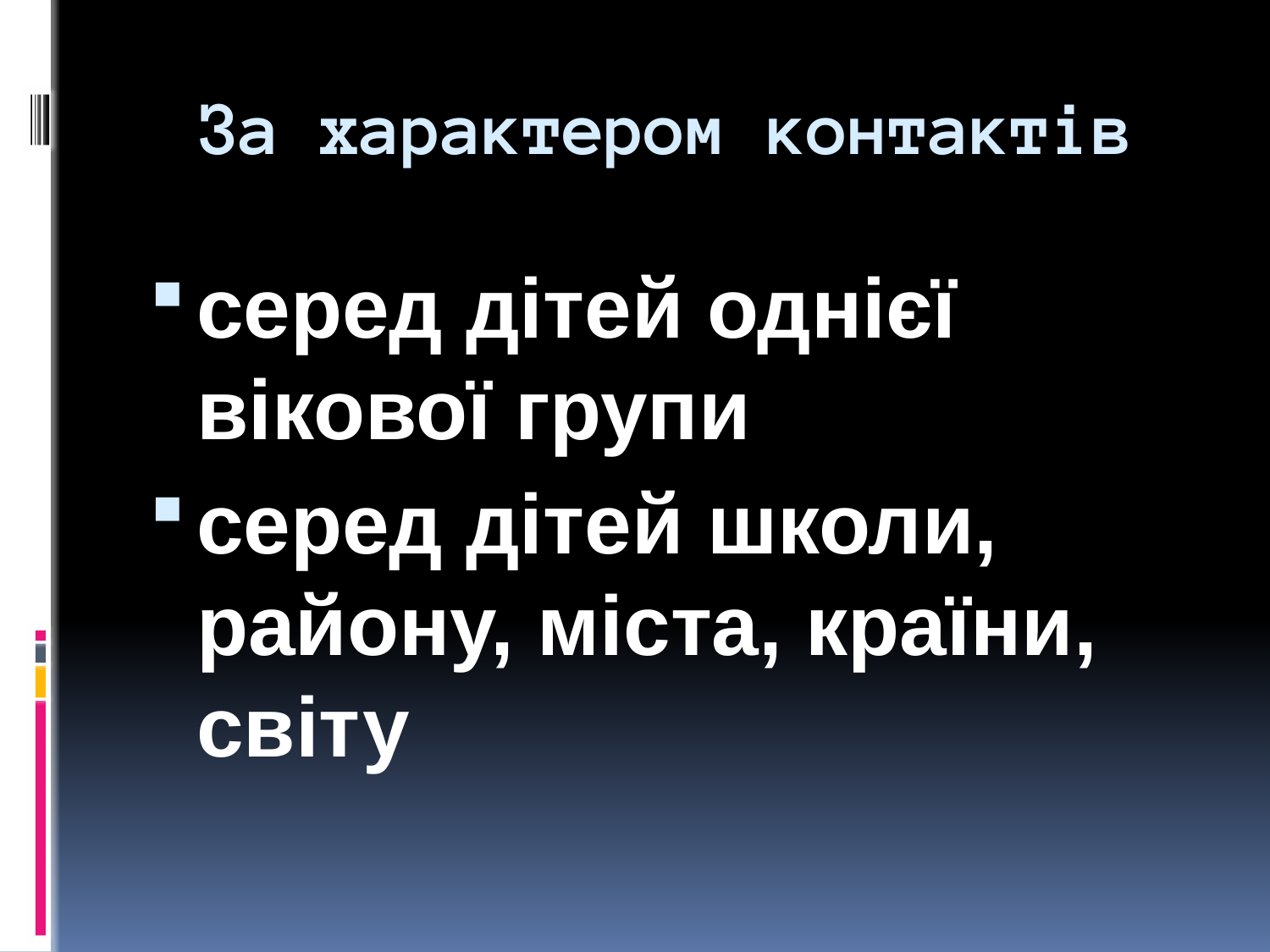

# За характером контактів
серед дітей однієї вікової групи
серед дітей школи, району, міста, країни, світу